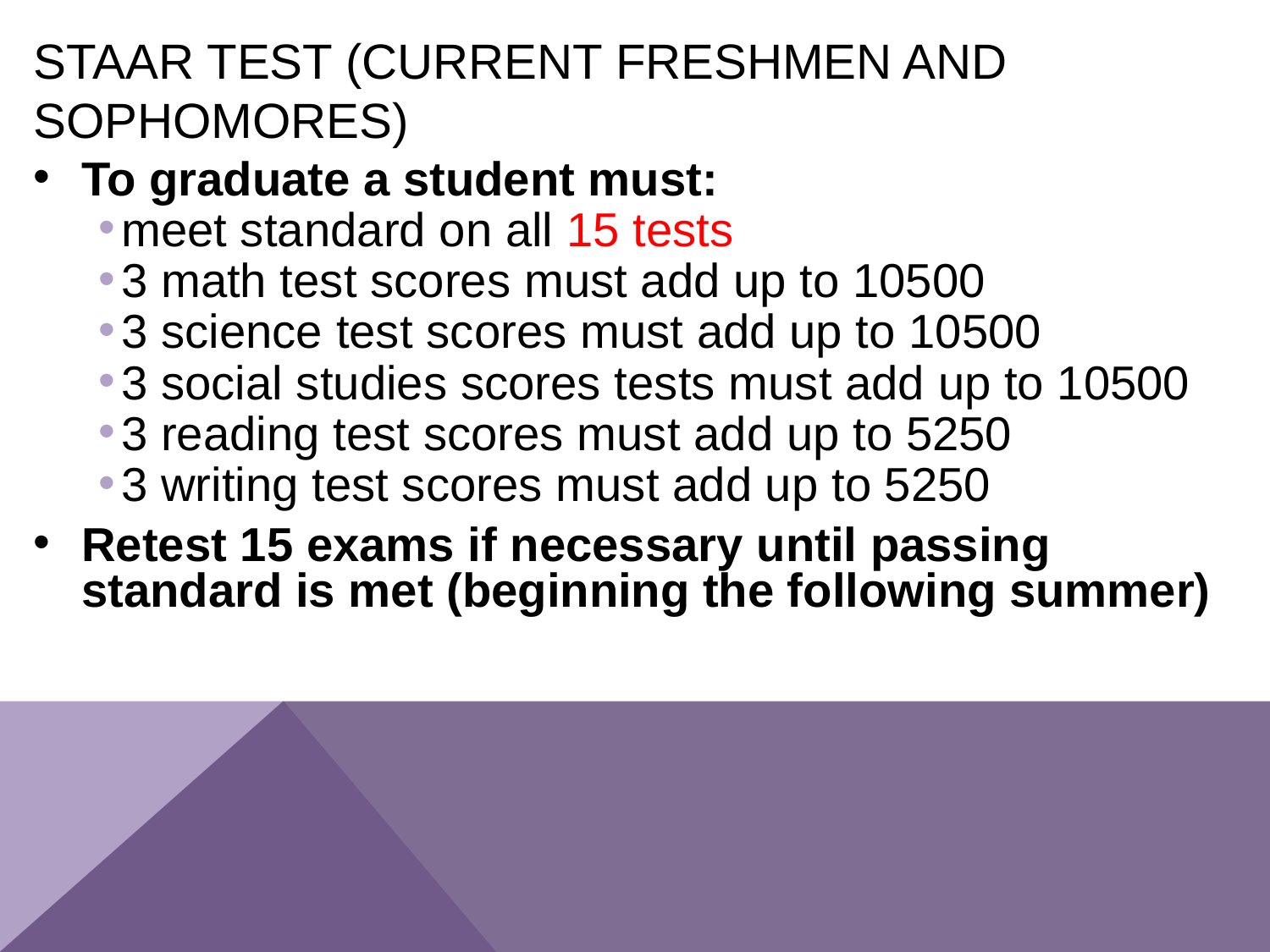

# Staar test (CURRENT freshmen and sophomores)
To graduate a student must:
meet standard on all 15 tests
3 math test scores must add up to 10500
3 science test scores must add up to 10500
3 social studies scores tests must add up to 10500
3 reading test scores must add up to 5250
3 writing test scores must add up to 5250
Retest 15 exams if necessary until passing standard is met (beginning the following summer)